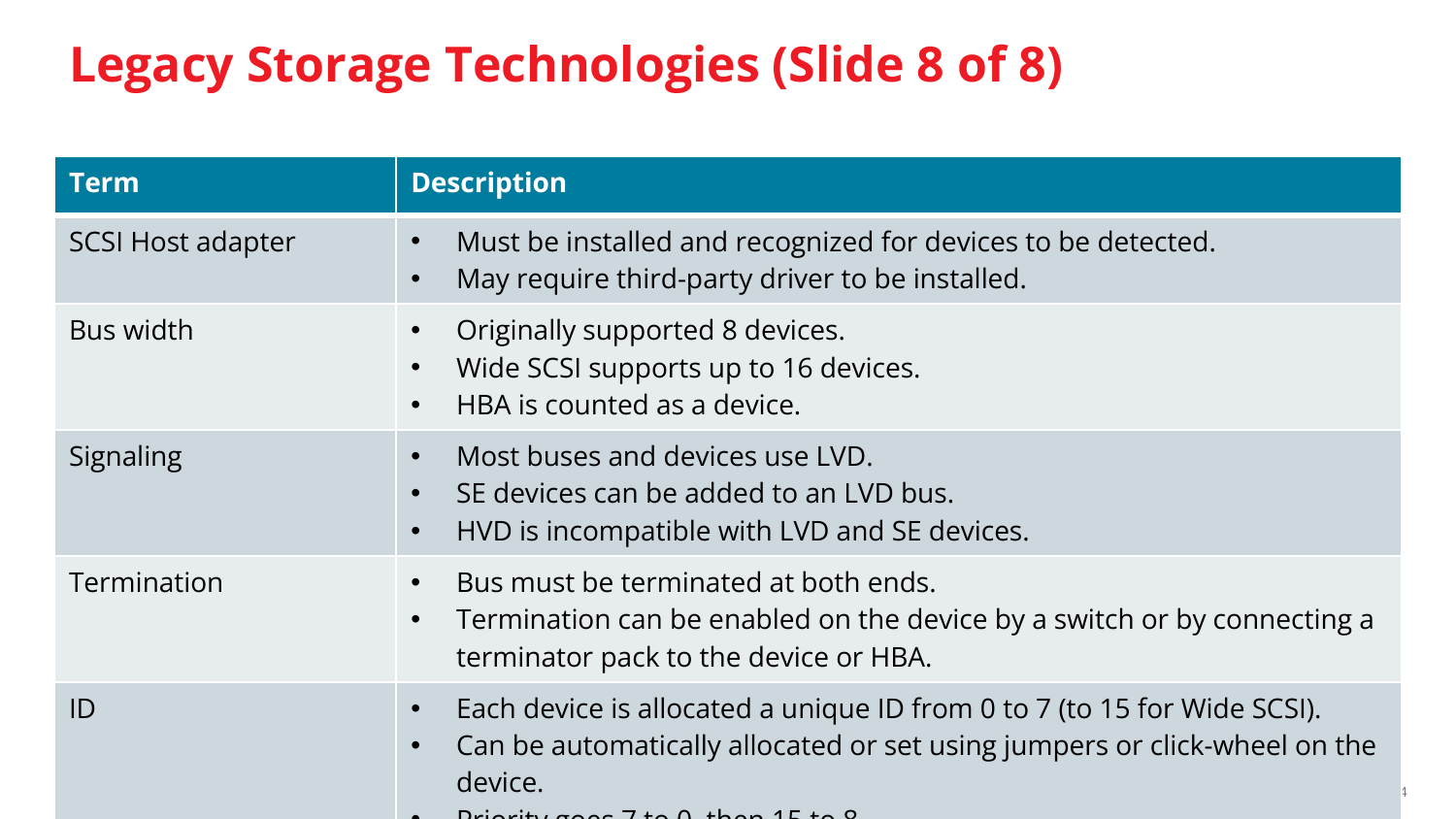

# Legacy Storage Technologies (Slide 8 of 8)
| Term | Description |
| --- | --- |
| SCSI Host adapter | Must be installed and recognized for devices to be detected. May require third-party driver to be installed. |
| Bus width | Originally supported 8 devices. Wide SCSI supports up to 16 devices. HBA is counted as a device. |
| Signaling | Most buses and devices use LVD. SE devices can be added to an LVD bus. HVD is incompatible with LVD and SE devices. |
| Termination | Bus must be terminated at both ends. Termination can be enabled on the device by a switch or by connecting a terminator pack to the device or HBA. |
| ID | Each device is allocated a unique ID from 0 to 7 (to 15 for Wide SCSI). Can be automatically allocated or set using jumpers or click-wheel on the device. Priority goes 7 to 0, then 15 to 8. |
44